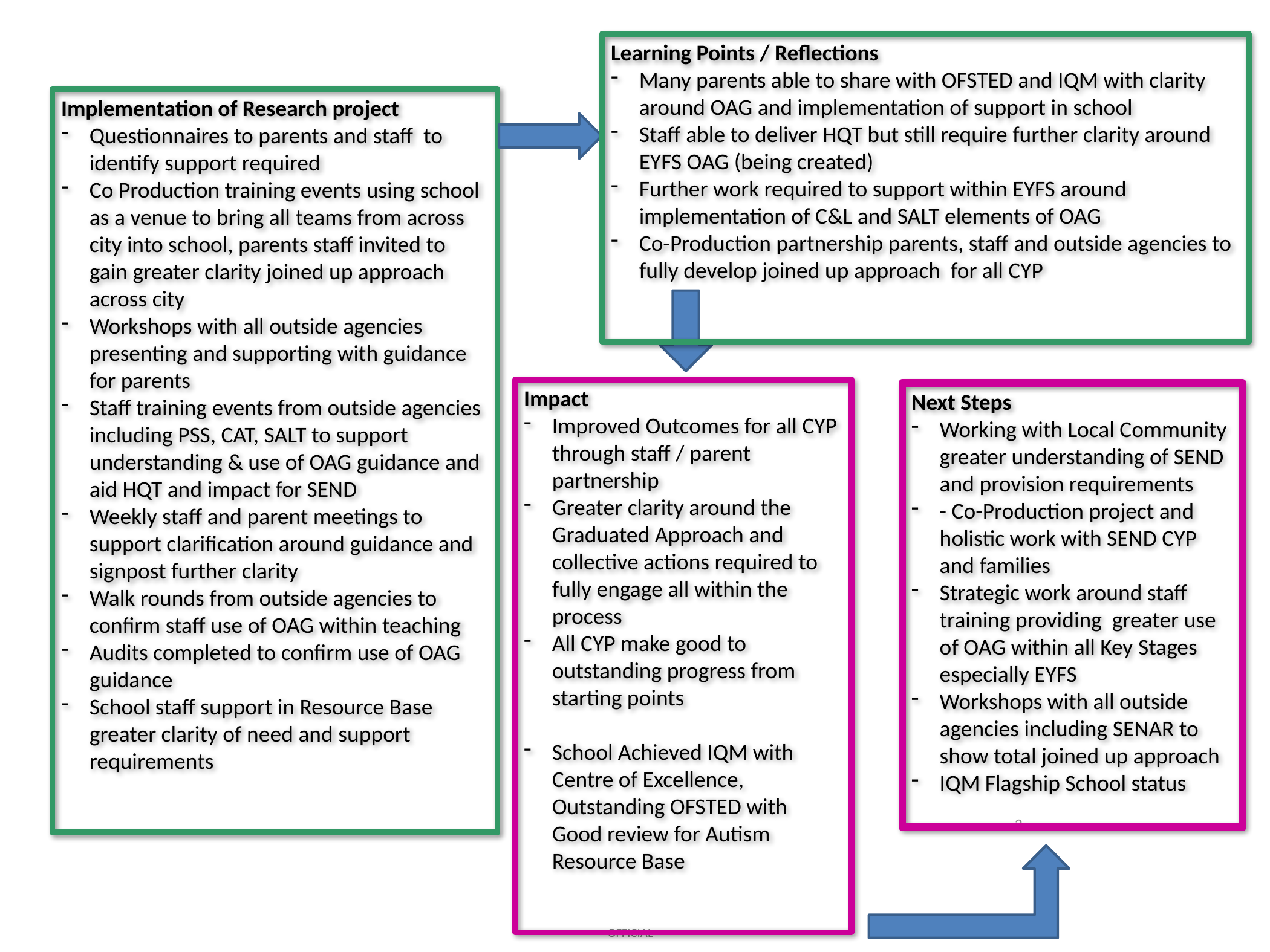

Learning Points / Reflections
Many parents able to share with OFSTED and IQM with clarity around OAG and implementation of support in school
Staff able to deliver HQT but still require further clarity around EYFS OAG (being created)
Further work required to support within EYFS around implementation of C&L and SALT elements of OAG
Co-Production partnership parents, staff and outside agencies to fully develop joined up approach  for all CYP

Implementation of Research project
Questionnaires to parents and staff  to identify support required
Co Production training events using school as a venue to bring all teams from across city into school, parents staff invited to gain greater clarity joined up approach across city
Workshops with all outside agencies presenting and supporting with guidance for parents
Staff training events from outside agencies including PSS, CAT, SALT to support understanding & use of OAG guidance and aid HQT and impact for SEND
Weekly staff and parent meetings to support clarification around guidance and signpost further clarity
Walk rounds from outside agencies to confirm staff use of OAG within teaching
Audits completed to confirm use of OAG guidance
School staff support in Resource Base greater clarity of need and support requirements

Impact
Improved Outcomes for all CYP through staff / parent partnership
Greater clarity around the Graduated Approach and collective actions required to fully engage all within the process
All CYP make good to outstanding progress from starting points

School Achieved IQM with Centre of Excellence, Outstanding OFSTED with Good review for Autism Resource Base

Next Steps
Working with Local Community greater understanding of SEND and provision requirements
- Co-Production project and holistic work with SEND CYP and families
Strategic work around staff training providing  greater use of OAG within all Key Stages especially EYFS
Workshops with all outside agencies including SENAR to show total joined up approach
IQM Flagship School status

2